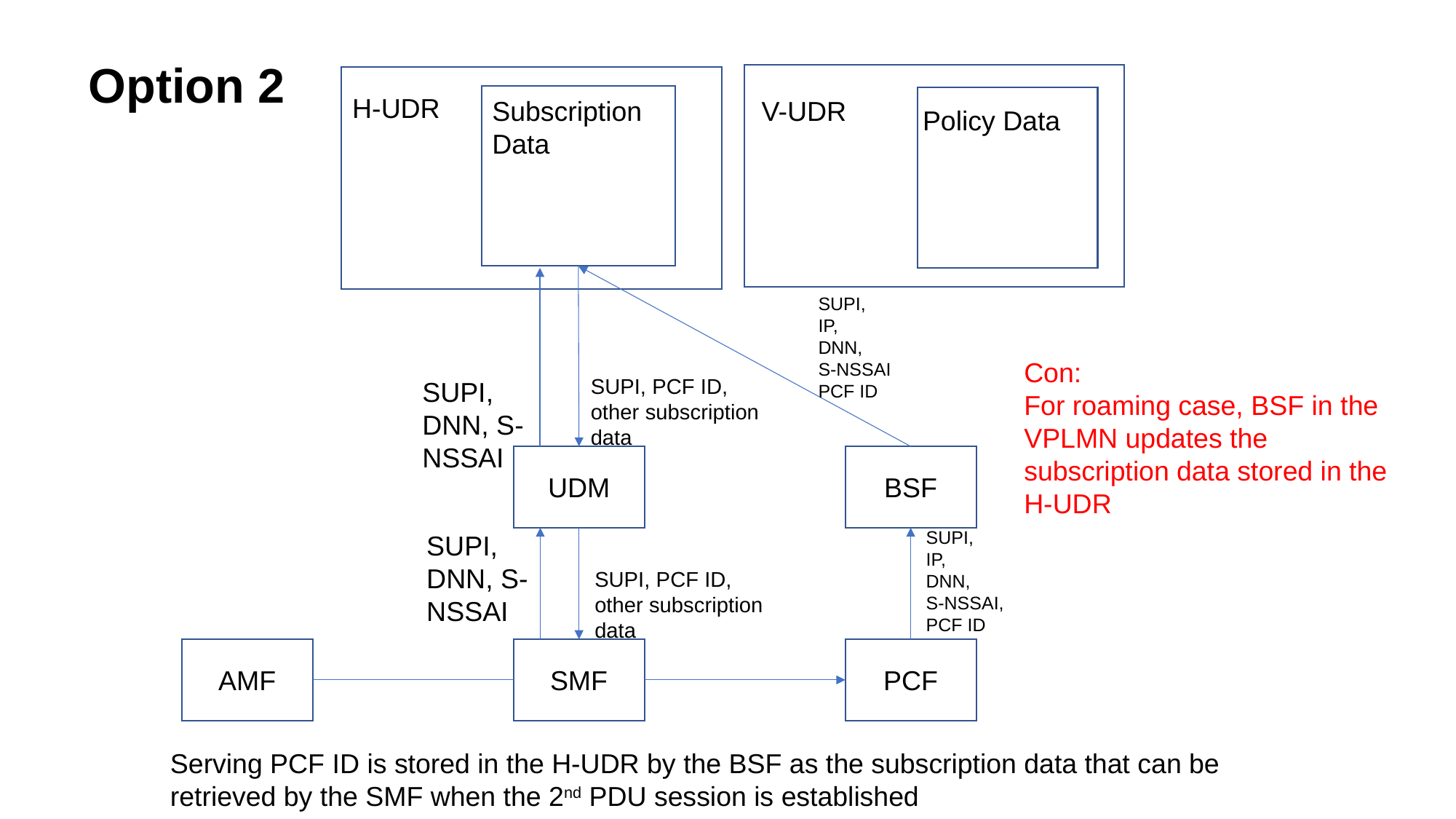

Option 2

H-UDR

Subscription Data

Policy Data
V-UDR
SUPI,
IP,
DNN,
S-NSSAI
PCF ID
Con:
For roaming case, BSF in the VPLMN updates the subscription data stored in the H-UDR
SUPI, PCF ID, other subscription data
SUPI, DNN, S-NSSAI
UDM
BSF
SUPI,
IP,
DNN,
S-NSSAI,
PCF ID
SUPI, DNN, S-NSSAI
SUPI, PCF ID, other subscription data
AMF
SMF
PCF
Serving PCF ID is stored in the H-UDR by the BSF as the subscription data that can be retrieved by the SMF when the 2nd PDU session is established